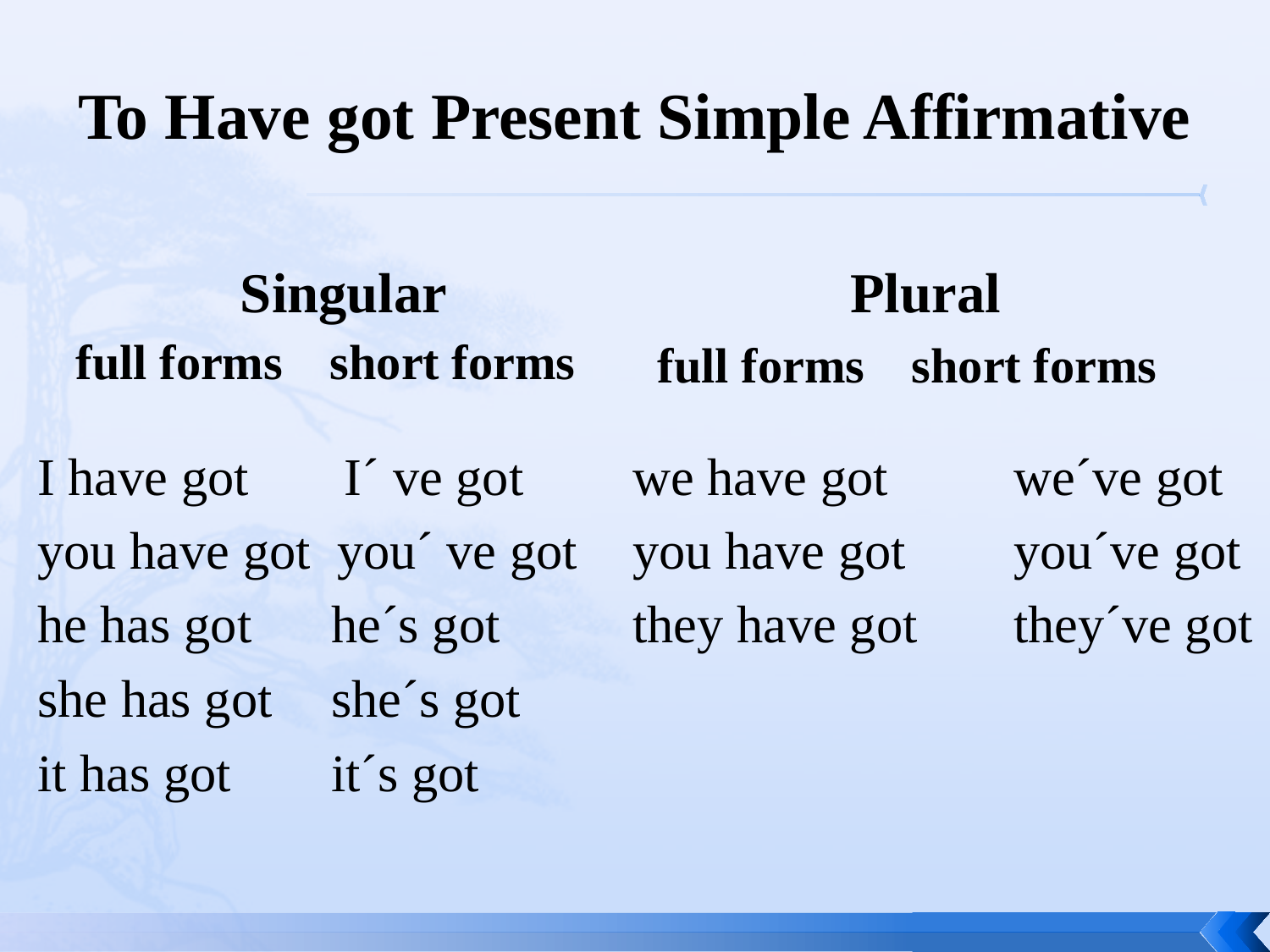

# To Have got Present Simple Affirmative
Singular
full forms	short forms
Plural
full forms	short forms
I have got	    I´ ve got
you have got  you´ ve got
he has got	   he´s got
she has got 	   she´s got
it has got 	   it´s got
we have got 	we´ve got
you have got 	you´ve got
they have got 	they´ve got